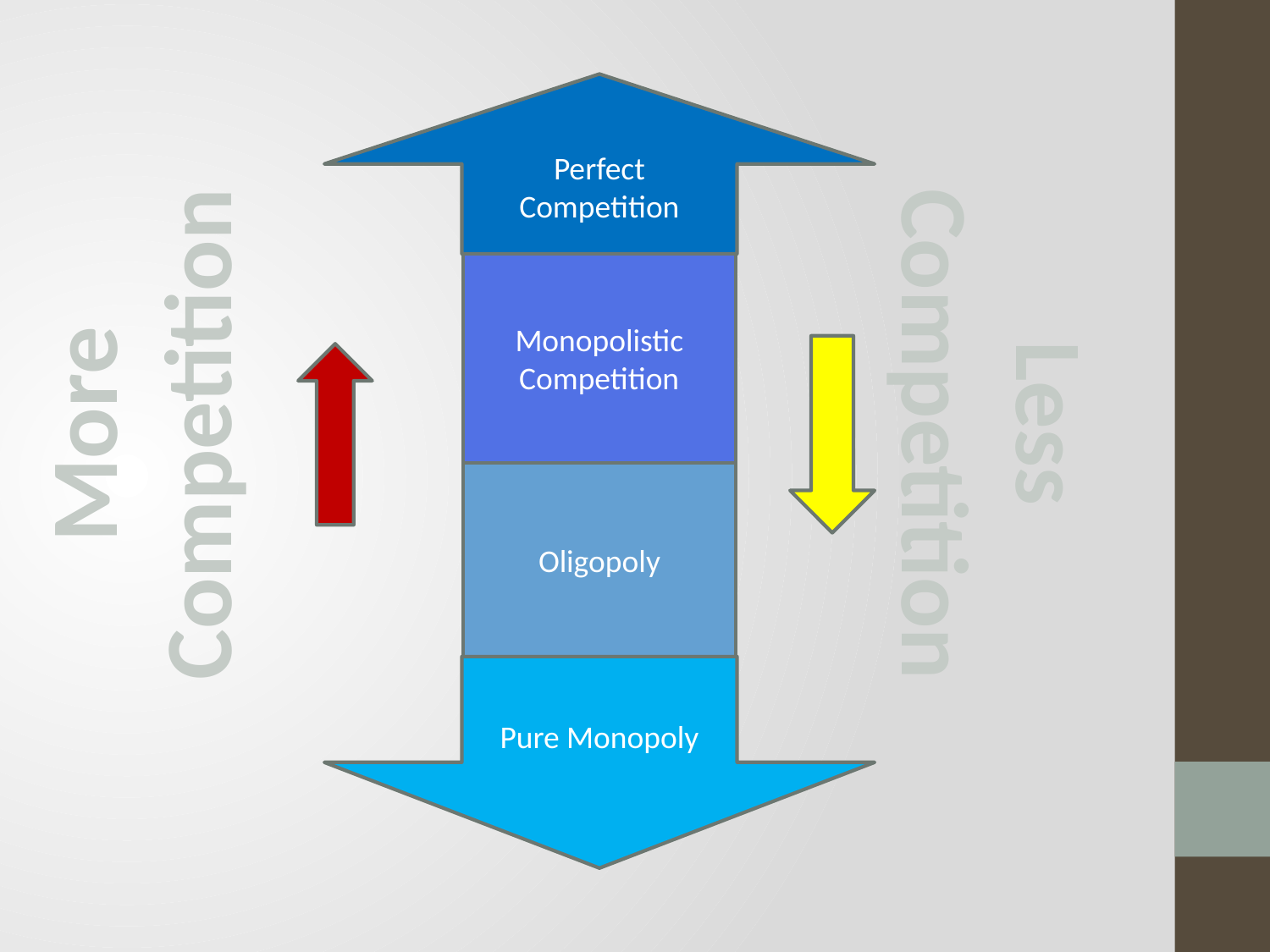

Perfect
Competition
Monopolistic
Competition
More Competition
Less
Competition

Oligopoly
Pure Monopoly